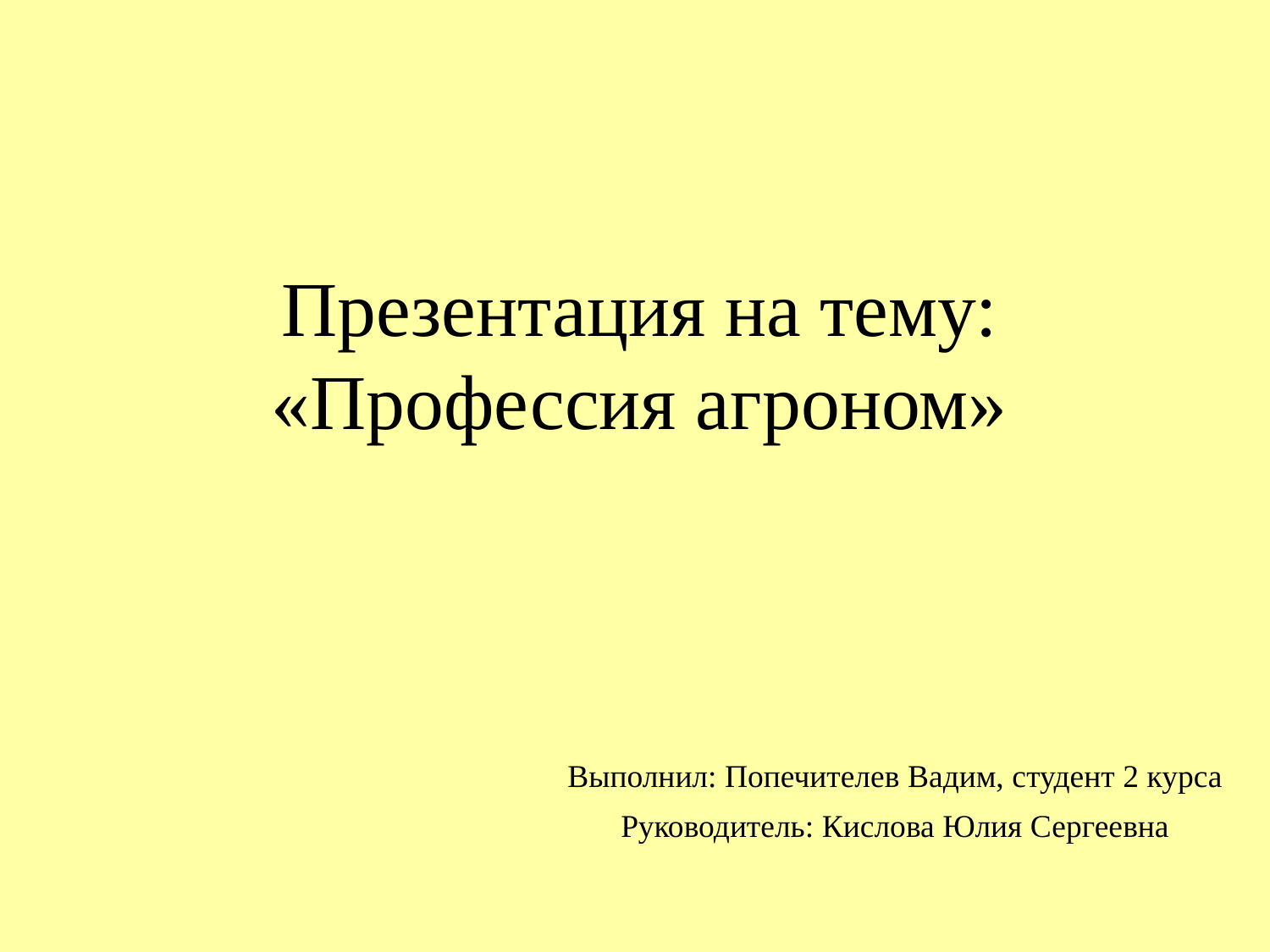

Презентация на тему: «Профессия агроном»
Выполнил: Попечителев Вадим, студент 2 курса
Руководитель: Кислова Юлия Сергеевна